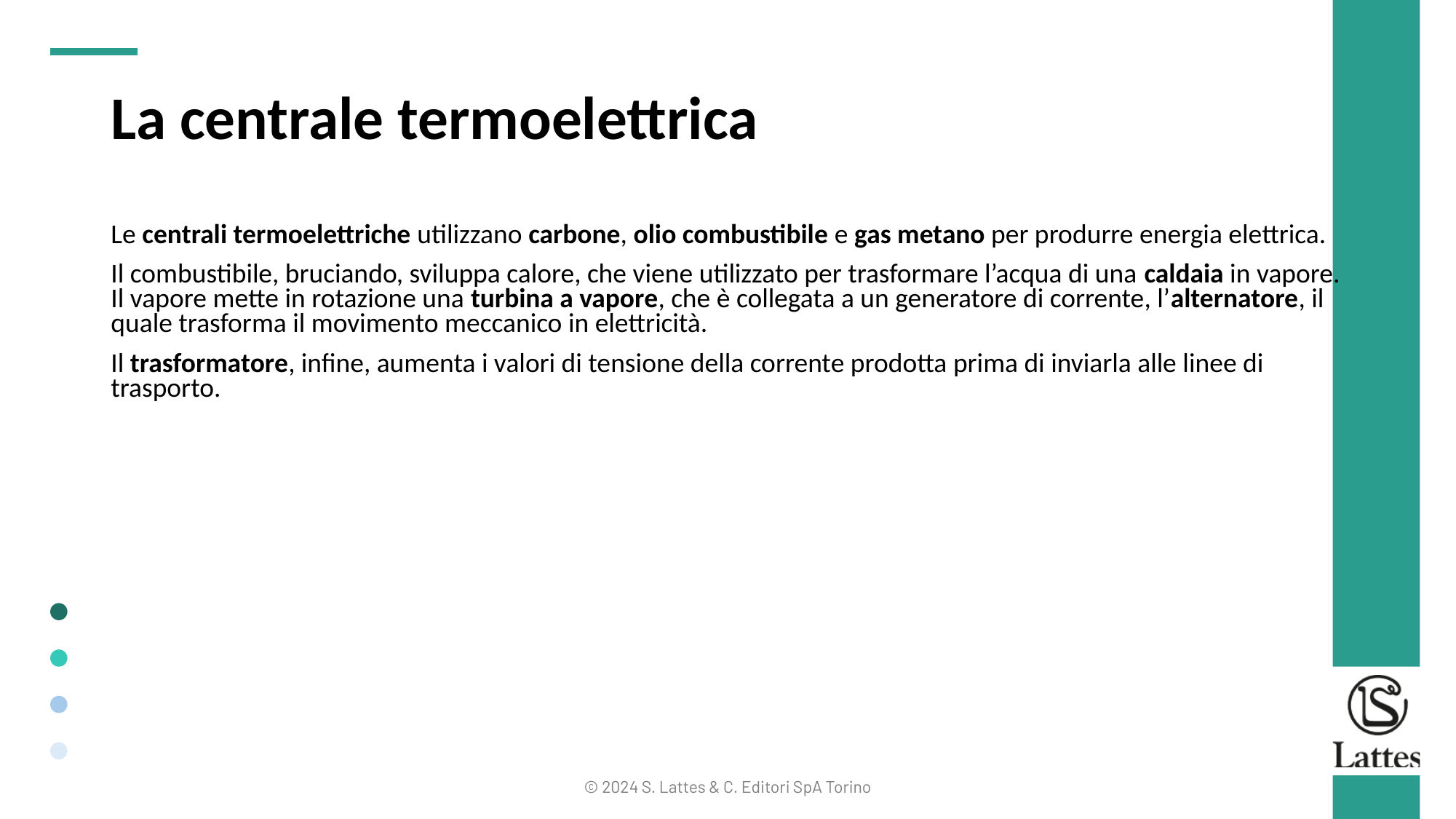

La centrale termoelettrica
Le centrali termoelettriche utilizzano carbone, olio combustibile e gas metano per produrre energia elettrica.
Il combustibile, bruciando, sviluppa calore, che viene utilizzato per trasformare l’acqua di una caldaia in vapore. Il vapore mette in rotazione una turbina a vapore, che è collegata a un generatore di corrente, l’alternatore, il quale trasforma il movimento meccanico in elettricità.
Il trasformatore, infine, aumenta i valori di tensione della corrente prodotta prima di inviarla alle linee di trasporto.